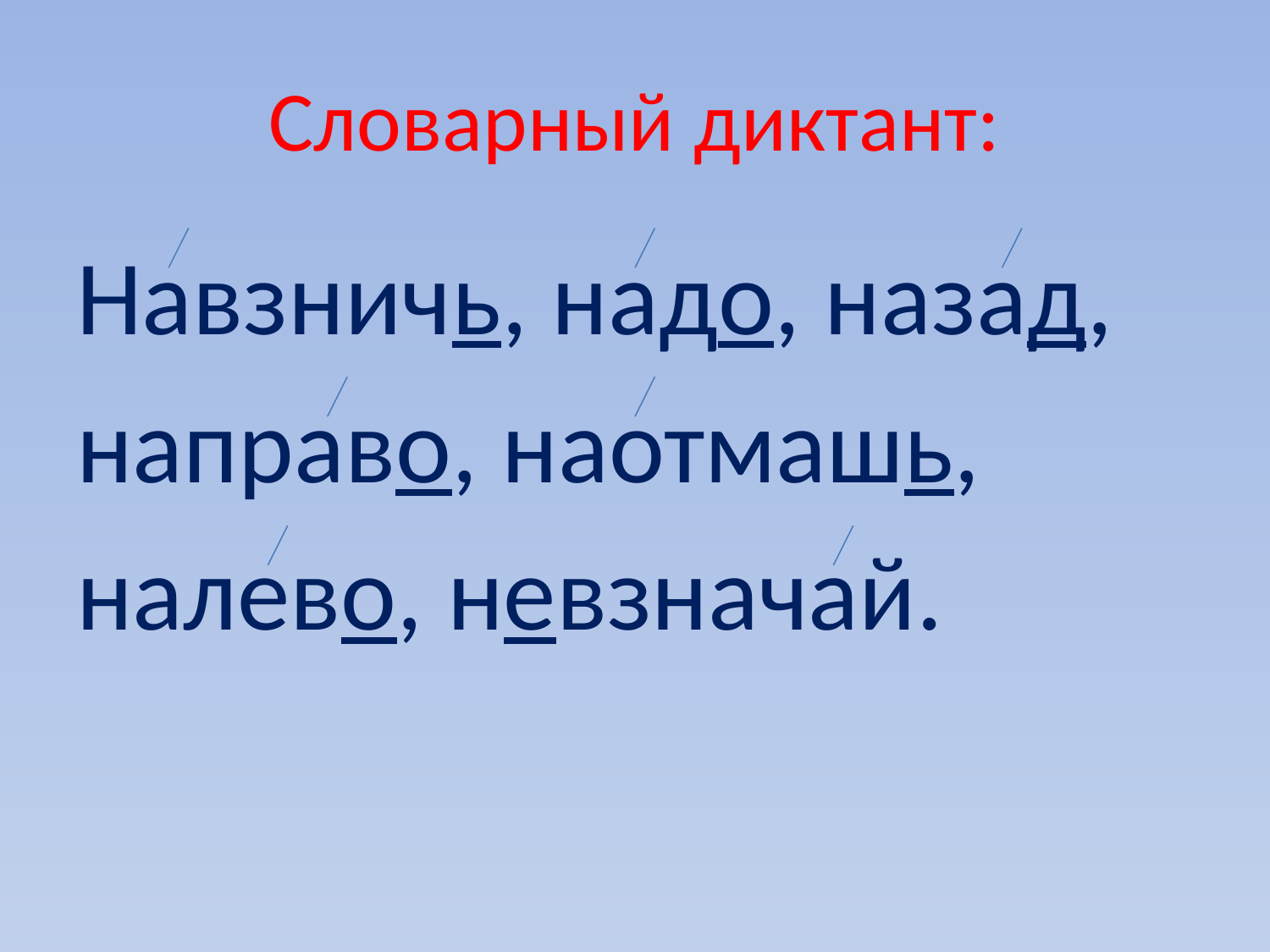

# Словарный диктант:
Навзничь, надо, назад,
направо, наотмашь,
налево, невзначай.